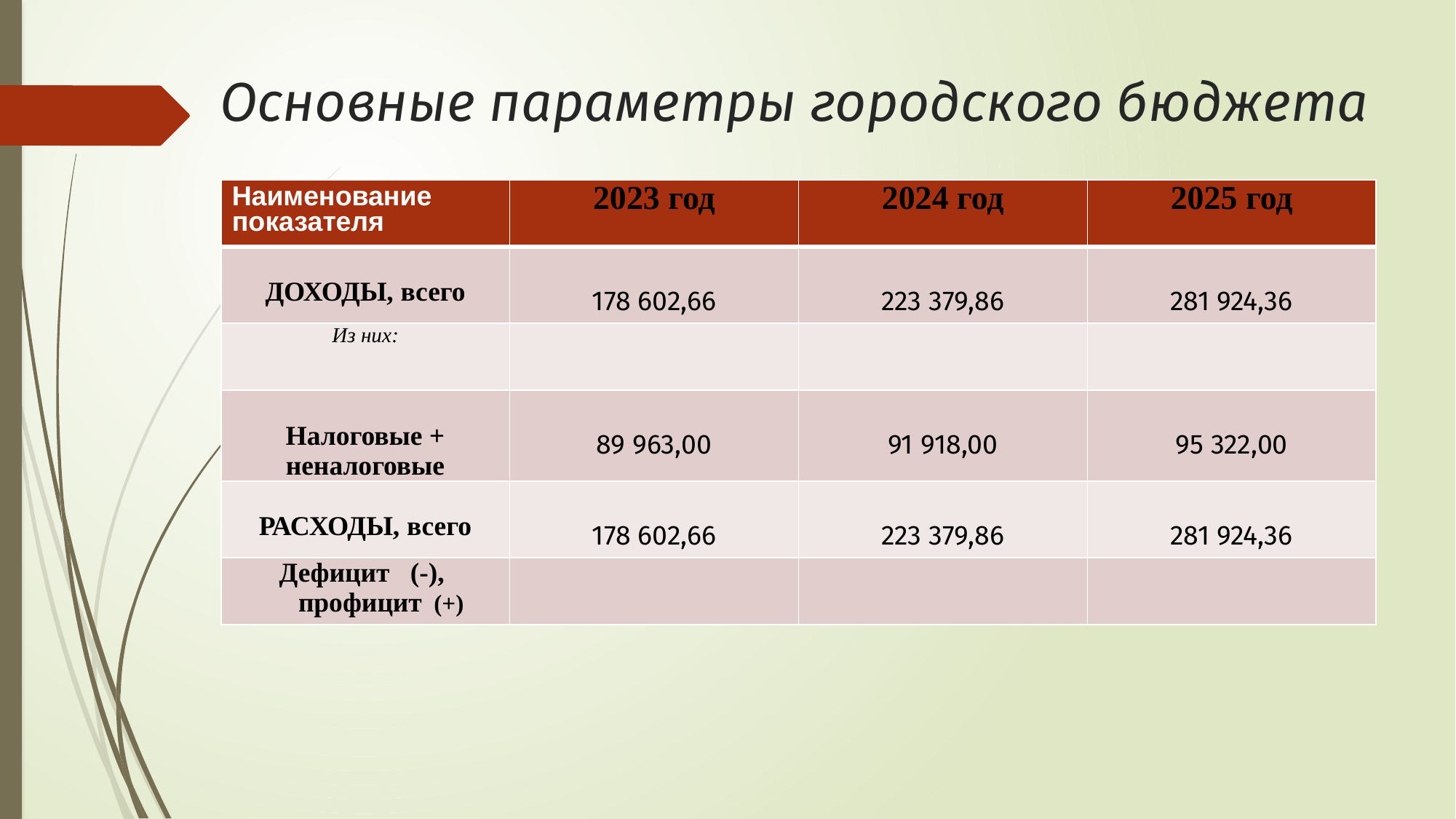

# Основные параметры городского бюджета
| Наименование показателя | 2023 год | 2024 год | 2025 год |
| --- | --- | --- | --- |
| ДОХОДЫ, всего | 178 602,66 | 223 379,86 | 281 924,36 |
| Из них: |  |  |  |
| Налоговые + неналоговые | 89 963,00 | 91 918,00 | 95 322,00 |
| РАСХОДЫ, всего | 178 602,66 | 223 379,86 | 281 924,36 |
| Дефицит (-), профицит (+) |  |  |  |